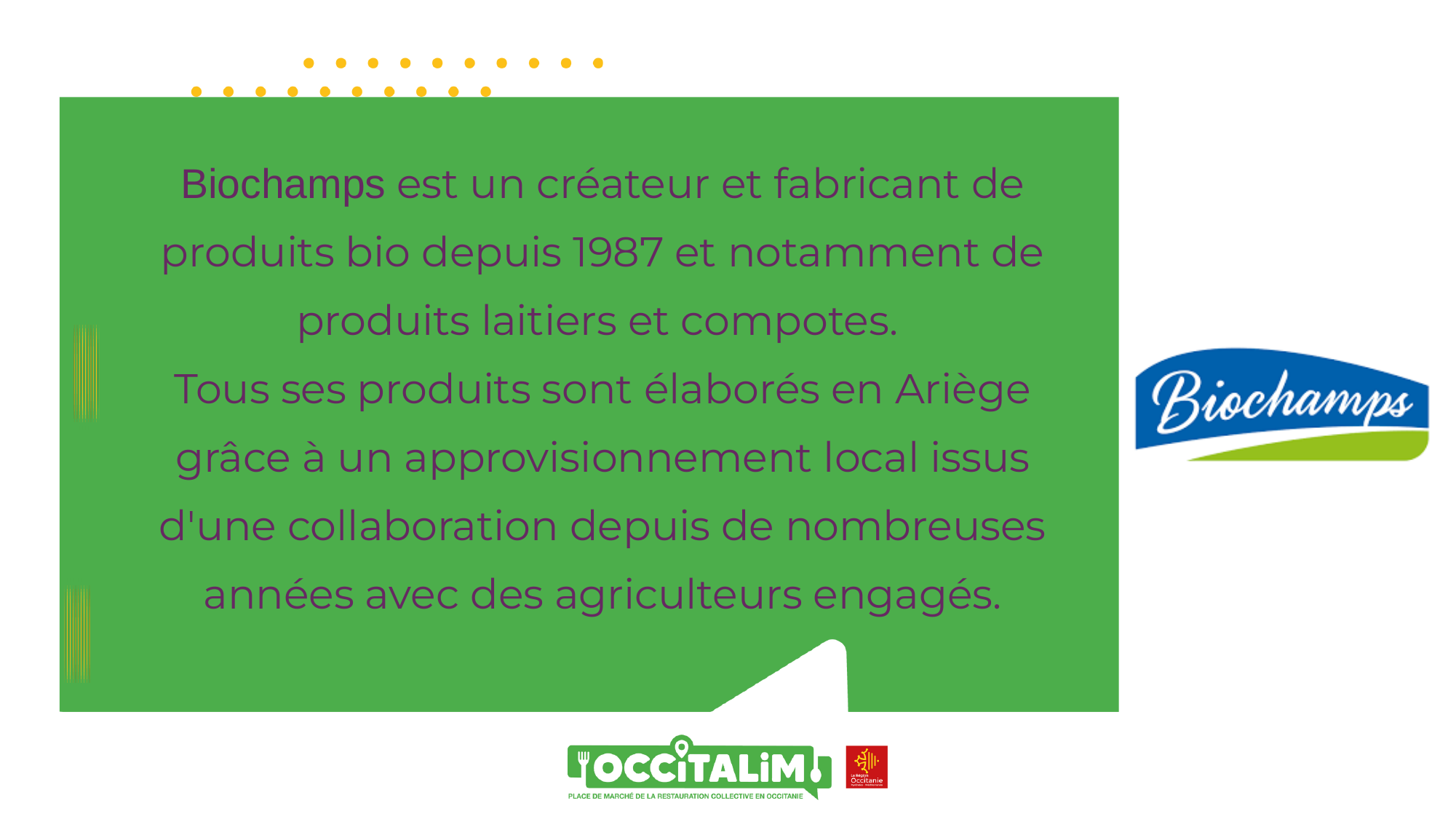

Biochamps est un créateur et fabricant de produits bio depuis 1987 et notamment de produits laitiers et compotes.
Tous ses produits sont élaborés en Ariège grâce à un approvisionnement local issus d'une collaboration depuis de nombreuses années avec des agriculteurs engagés.